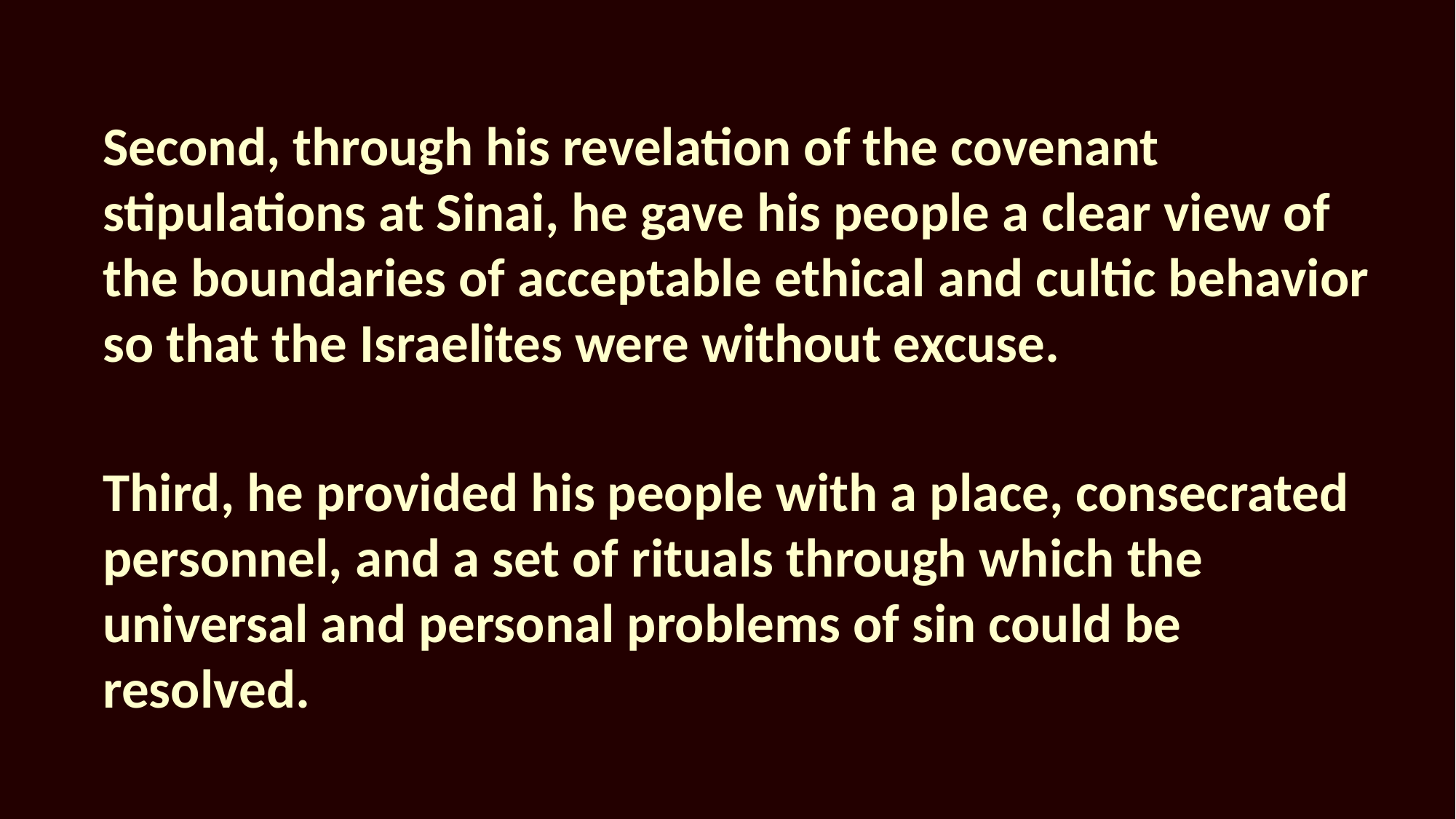

Second, through his revelation of the covenant stipulations at Sinai, he gave his people a clear view of the boundaries of acceptable ethical and cultic behavior so that the Israelites were without excuse.

Third, he provided his people with a place, consecrated personnel, and a set of rituals through which the universal and personal problems of sin could be resolved.